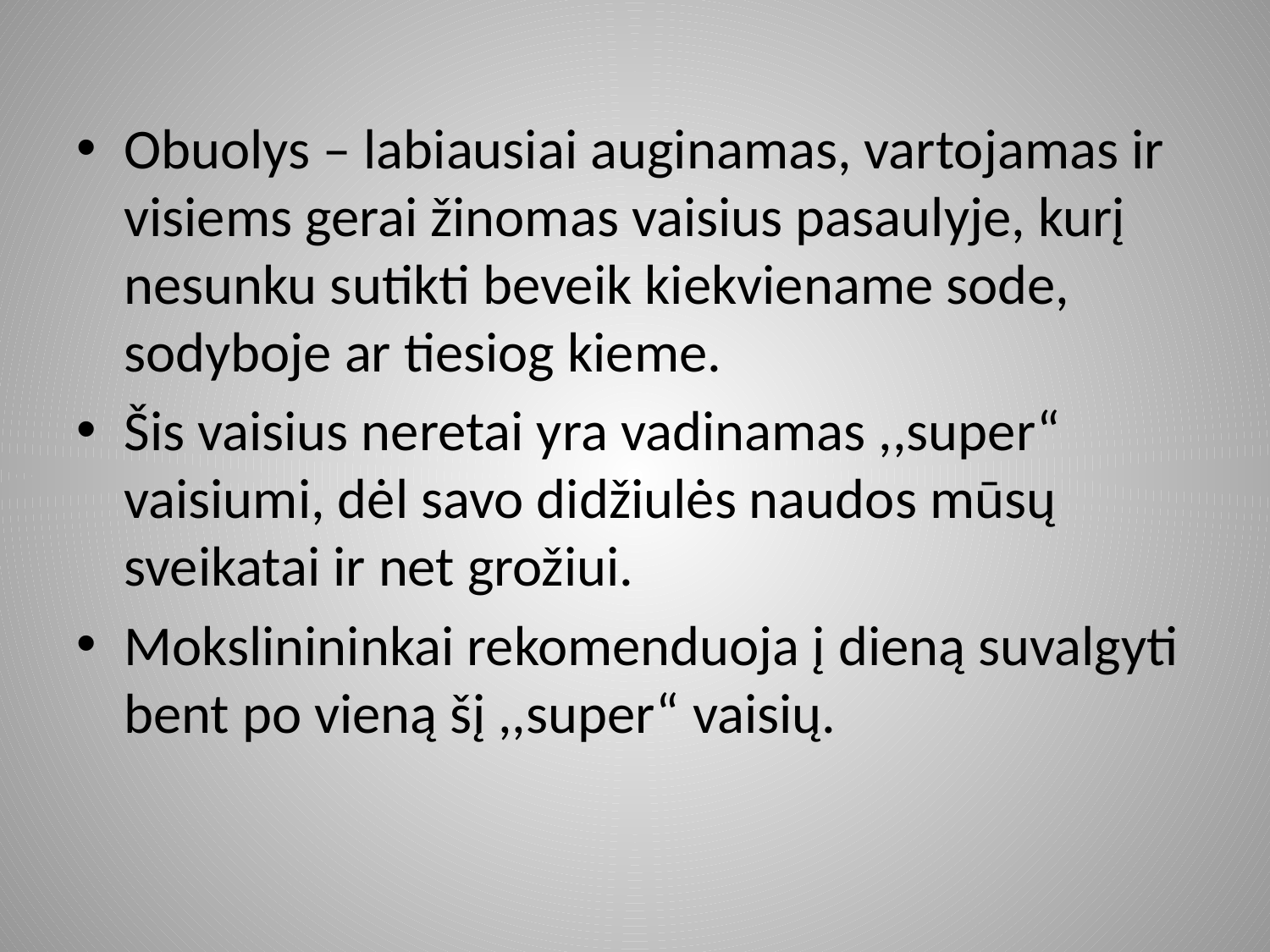

#
Obuolys – labiausiai auginamas, vartojamas ir visiems gerai žinomas vaisius pasaulyje, kurį nesunku sutikti beveik kiekviename sode, sodyboje ar tiesiog kieme.
Šis vaisius neretai yra vadinamas ,,super“ vaisiumi, dėl savo didžiulės naudos mūsų sveikatai ir net grožiui.
Mokslinininkai rekomenduoja į dieną suvalgyti bent po vieną šį ,,super“ vaisių.